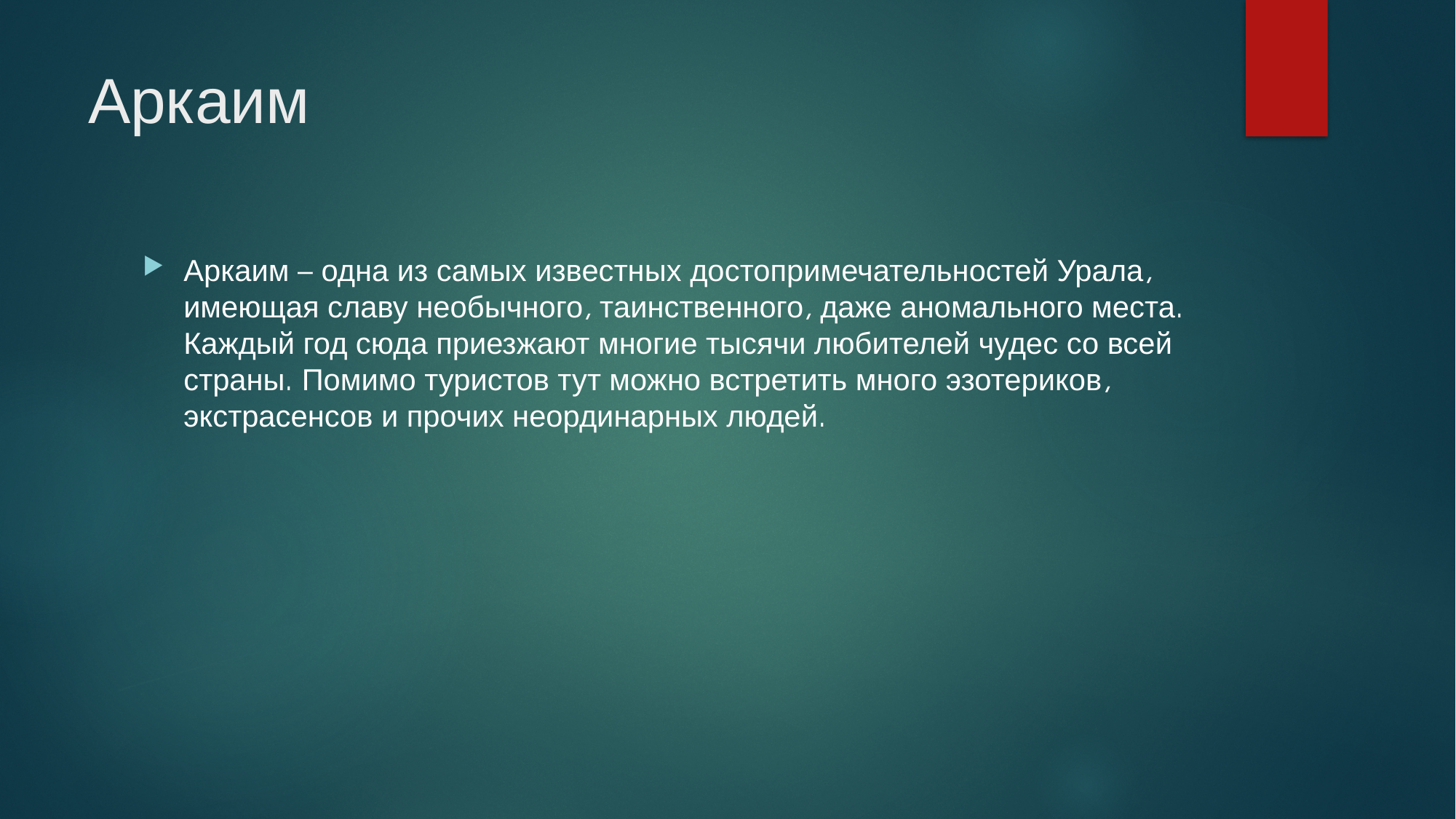

# Аркаим
Аркаим – одна из самых известных достопримечательностей Урала, имеющая славу необычного, таинственного, даже аномального места. Каждый год сюда приезжают многие тысячи любителей чудес со всей страны. Помимо туристов тут можно встретить много эзотериков, экстрасенсов и прочих неординарных людей.